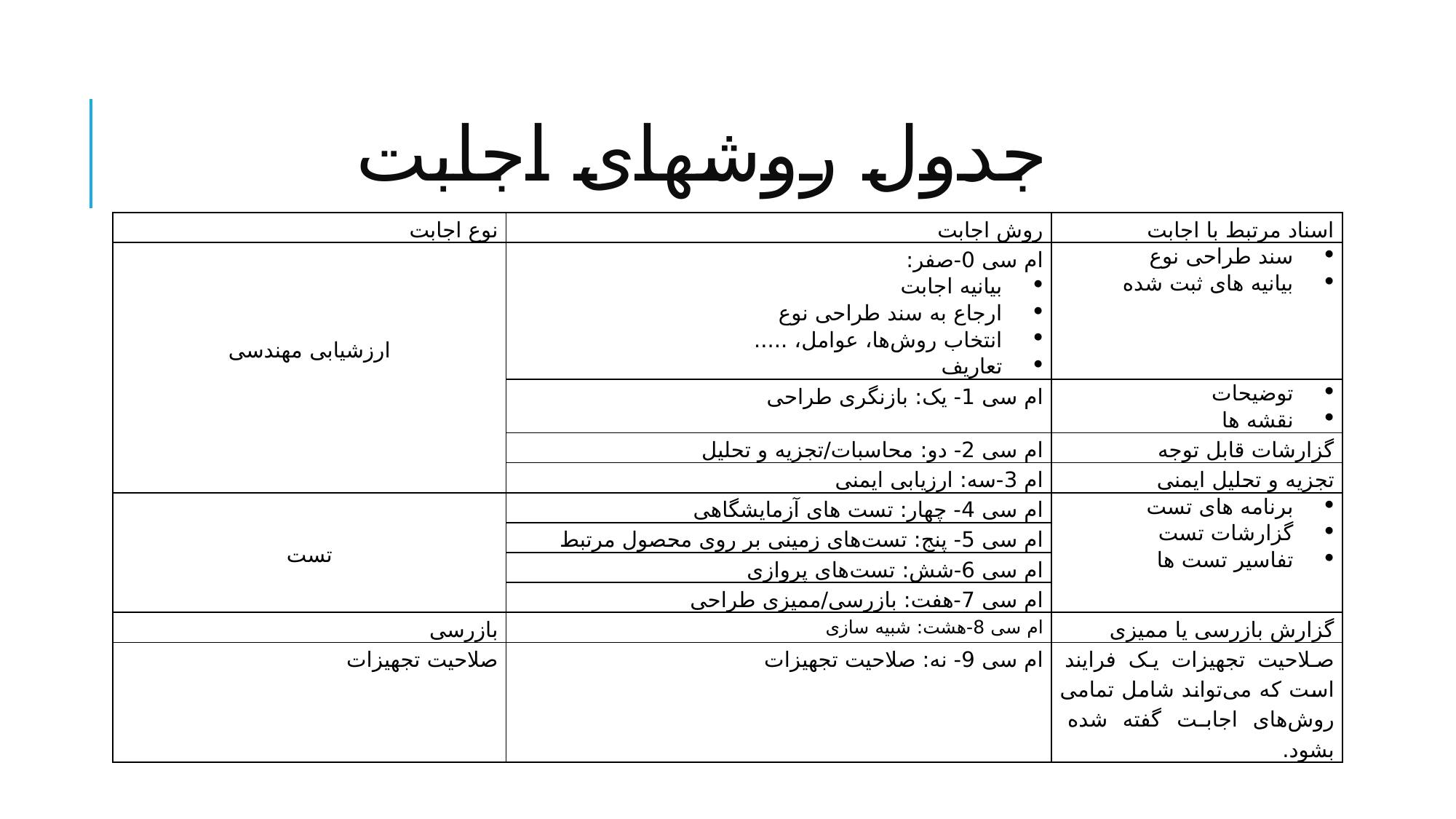

# جدول روشهای اجابت
| نوع اجابت | روش اجابت | اسناد مرتبط با اجابت |
| --- | --- | --- |
| ارزشیابی مهندسی | ام سی 0-صفر: بیانیه اجابت ارجاع به سند طراحی نوع انتخاب روش‌ها، عوامل، ..... تعاریف | سند طراحی نوع بیانیه های ثبت شده |
|  | ام سی 1- یک: بازنگری طراحی | توضیحات نقشه ها |
|  | ام سی 2- دو: محاسبات/تجزیه و تحلیل | گزارشات قابل توجه |
|  | ام 3-سه: ارزیابی ایمنی | تجزیه و تحلیل ایمنی |
| تست | ام سی 4- چهار: تست های آزمایشگاهی | برنامه های تست گزارشات تست تفاسیر تست ها |
|  | ام سی 5- پنج: تست‌های زمینی بر روی محصول مرتبط |  |
|  | ام سی 6-شش: تست‌های پروازی |  |
|  | ام سی 7-هفت: بازرسی/ممیزی طراحی |  |
| بازرسی | ام سی 8-هشت: شبیه سازی | گزارش بازرسی یا ممیزی |
| صلاحیت تجهیزات | ام سی 9- نه: صلاحیت تجهیزات | صلاحیت تجهیزات یک فرایند است که می‌تواند شامل تمامی روش‌های اجابت گفته شده بشود. |